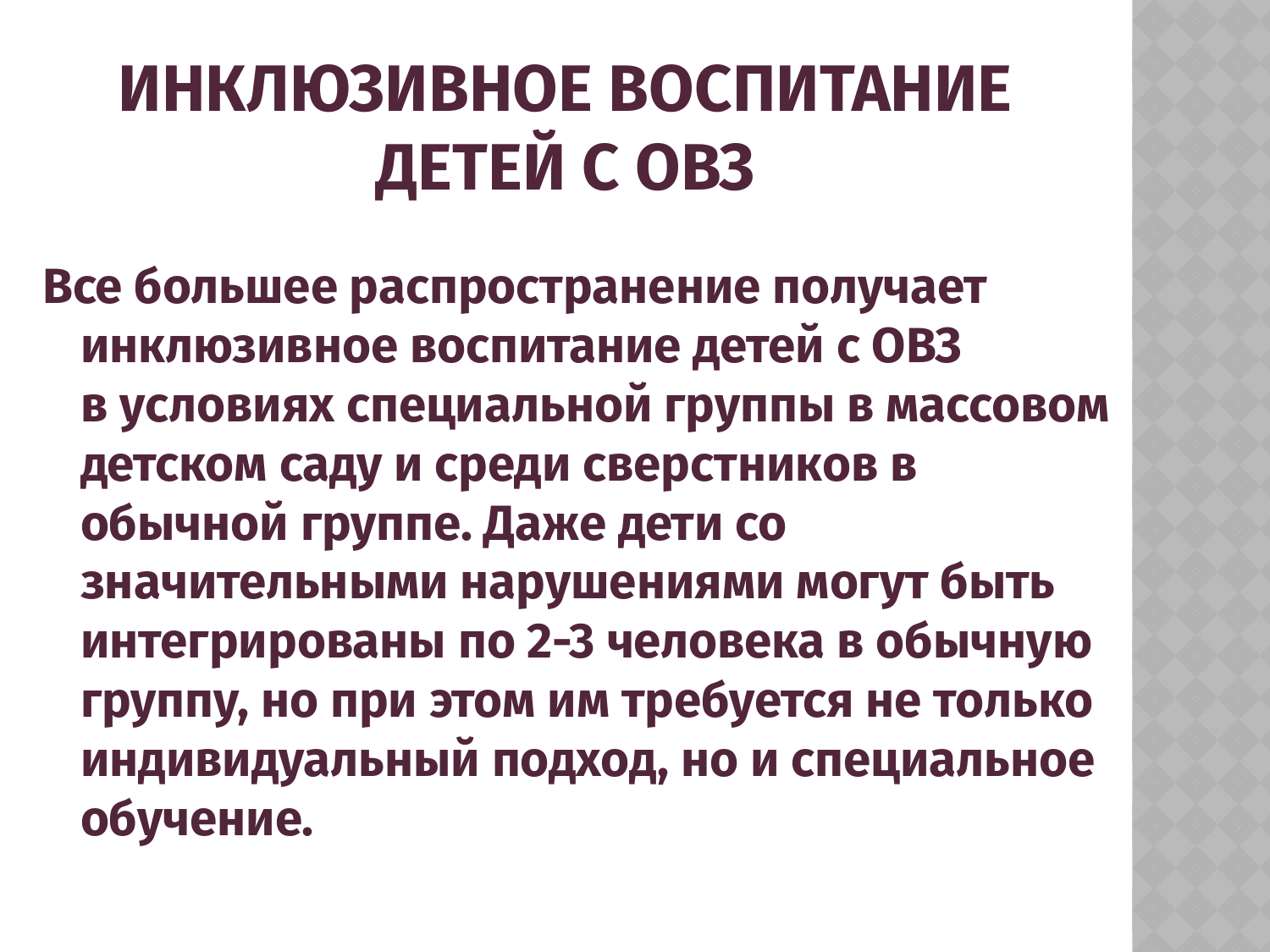

# инклюзивное воспитание детей с ОВЗ
Все большее распространение получает инклюзивное воспитание детей с ОВЗ в условиях специальной группы в массовом детском саду и среди сверстников в обычной группе. Даже дети со значительными нарушениями могут быть интегрированы по 2-3 человека в обычную группу, но при этом им требуется не только индивидуальный подход, но и специальное обучение.